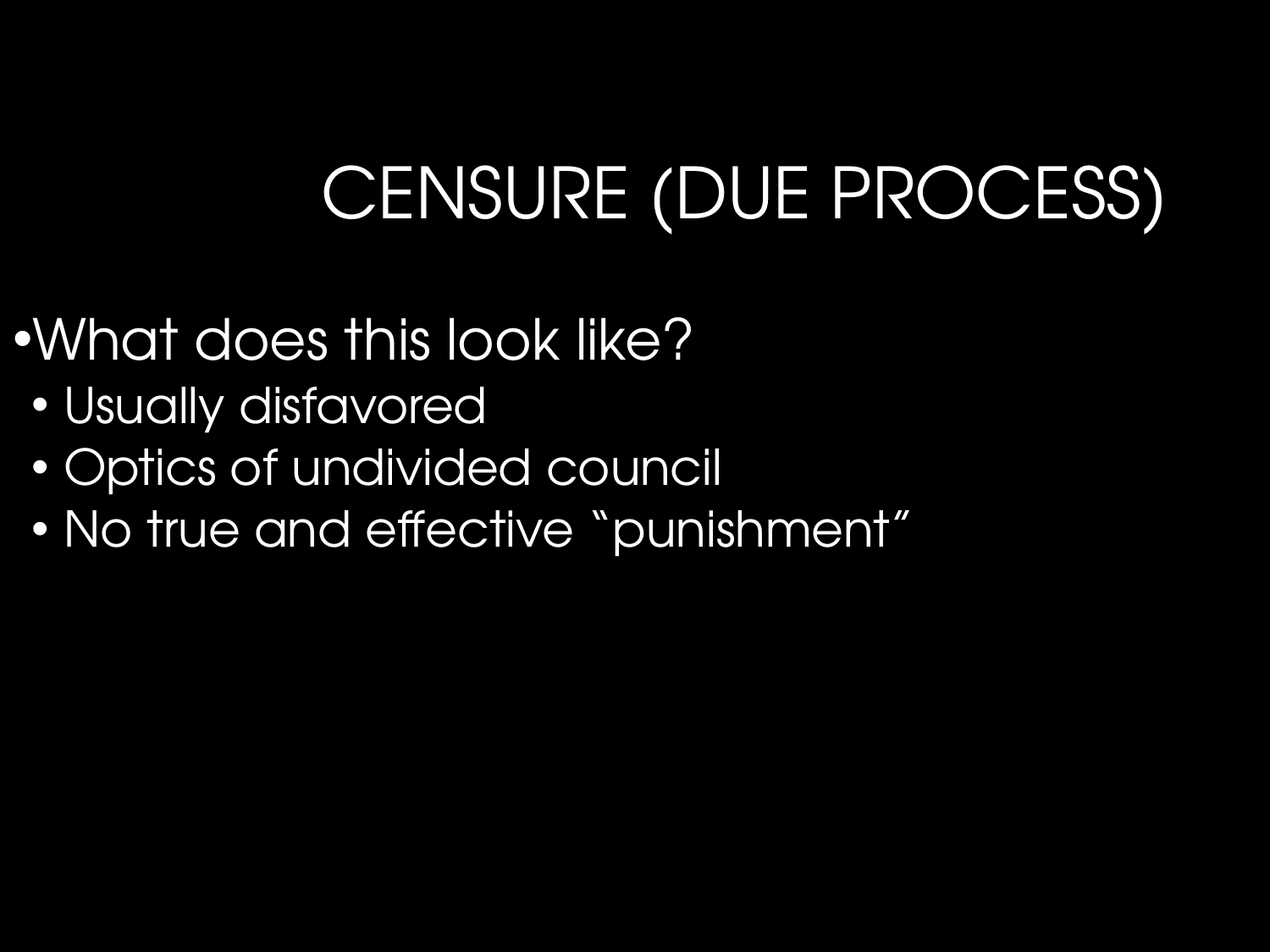

# CENSURE (Due Process)
What does this look like?
Usually disfavored
Optics of undivided council
No true and effective “punishment”